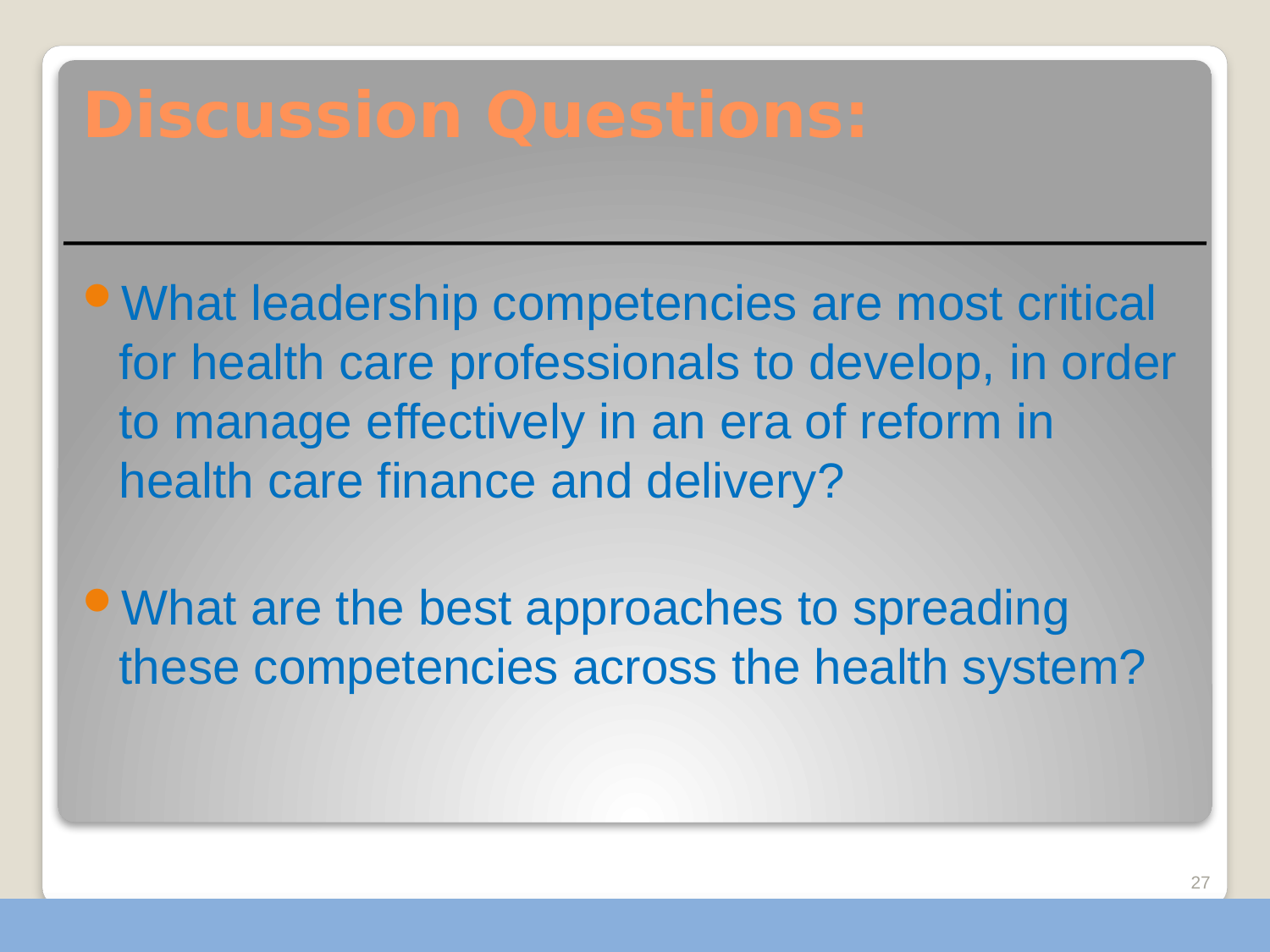

# Discussion Questions:
What leadership competencies are most critical for health care professionals to develop, in order to manage effectively in an era of reform in health care finance and delivery?

What are the best approaches to spreading these competencies across the health system?

27